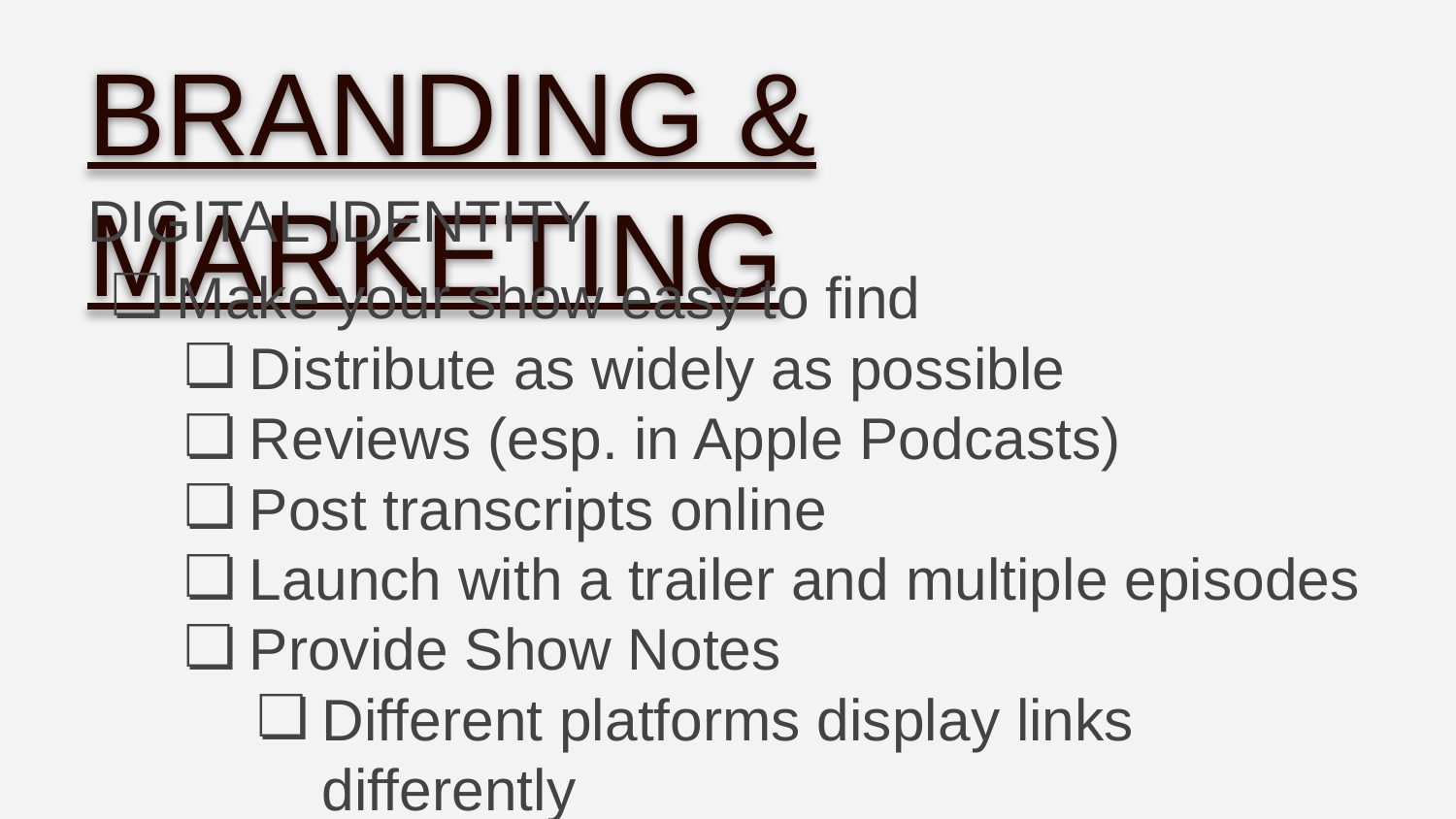

BRANDING & MARKETING
DIGITAL IDENTITY
Make your show easy to find
Distribute as widely as possible
Reviews (esp. in Apple Podcasts)
Post transcripts online
Launch with a trailer and multiple episodes
Provide Show Notes
Different platforms display links differently
Search Engine Optimization (SEO)